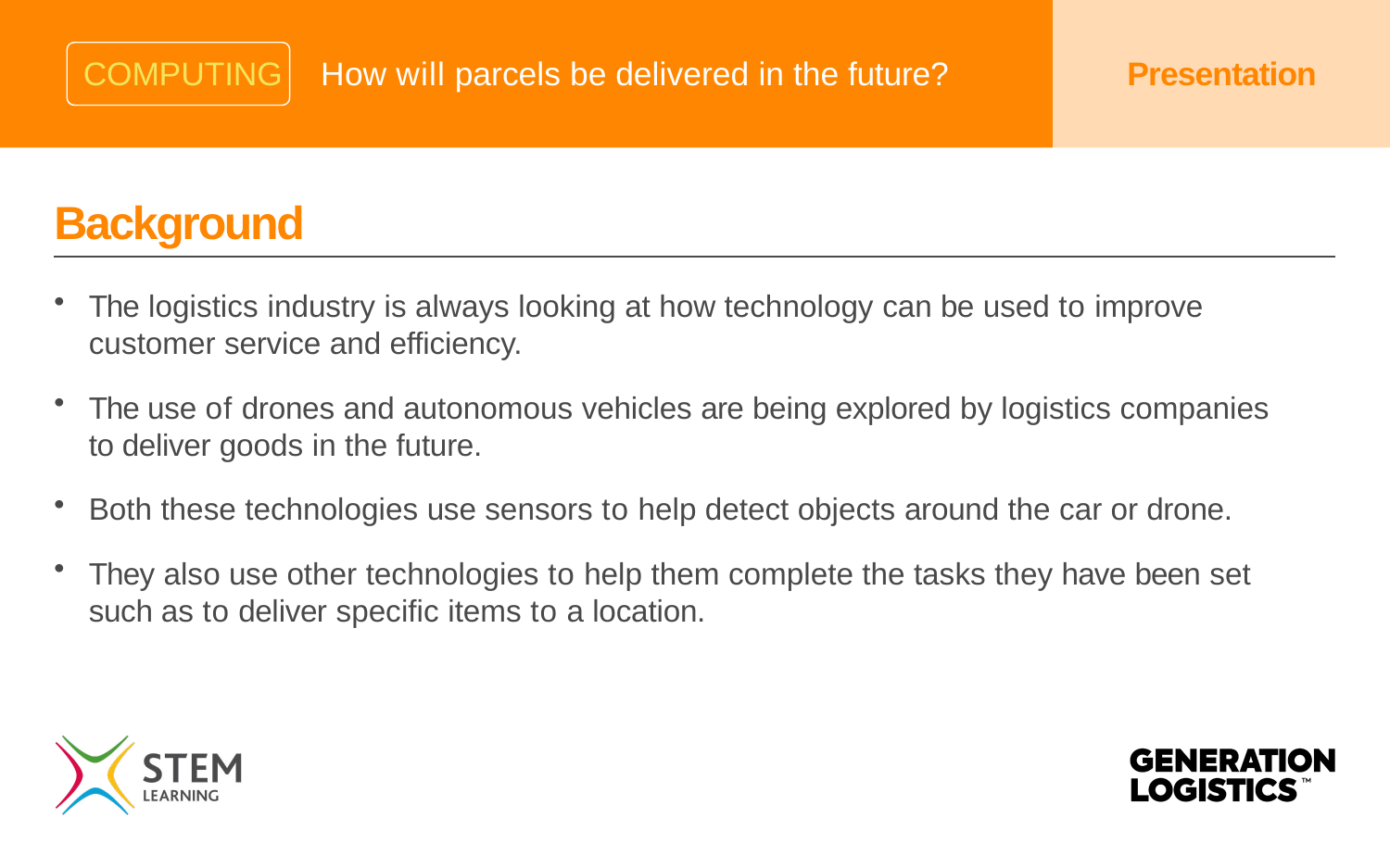

COMPUTING
# How will parcels be delivered in the future?
Presentation
Background

The logistics industry is always looking at how technology can be used to improve customer service and efficiency.
The use of drones and autonomous vehicles are being explored by logistics companies to deliver goods in the future.
Both these technologies use sensors to help detect objects around the car or drone.
They also use other technologies to help them complete the tasks they have been set such as to deliver specific items to a location.